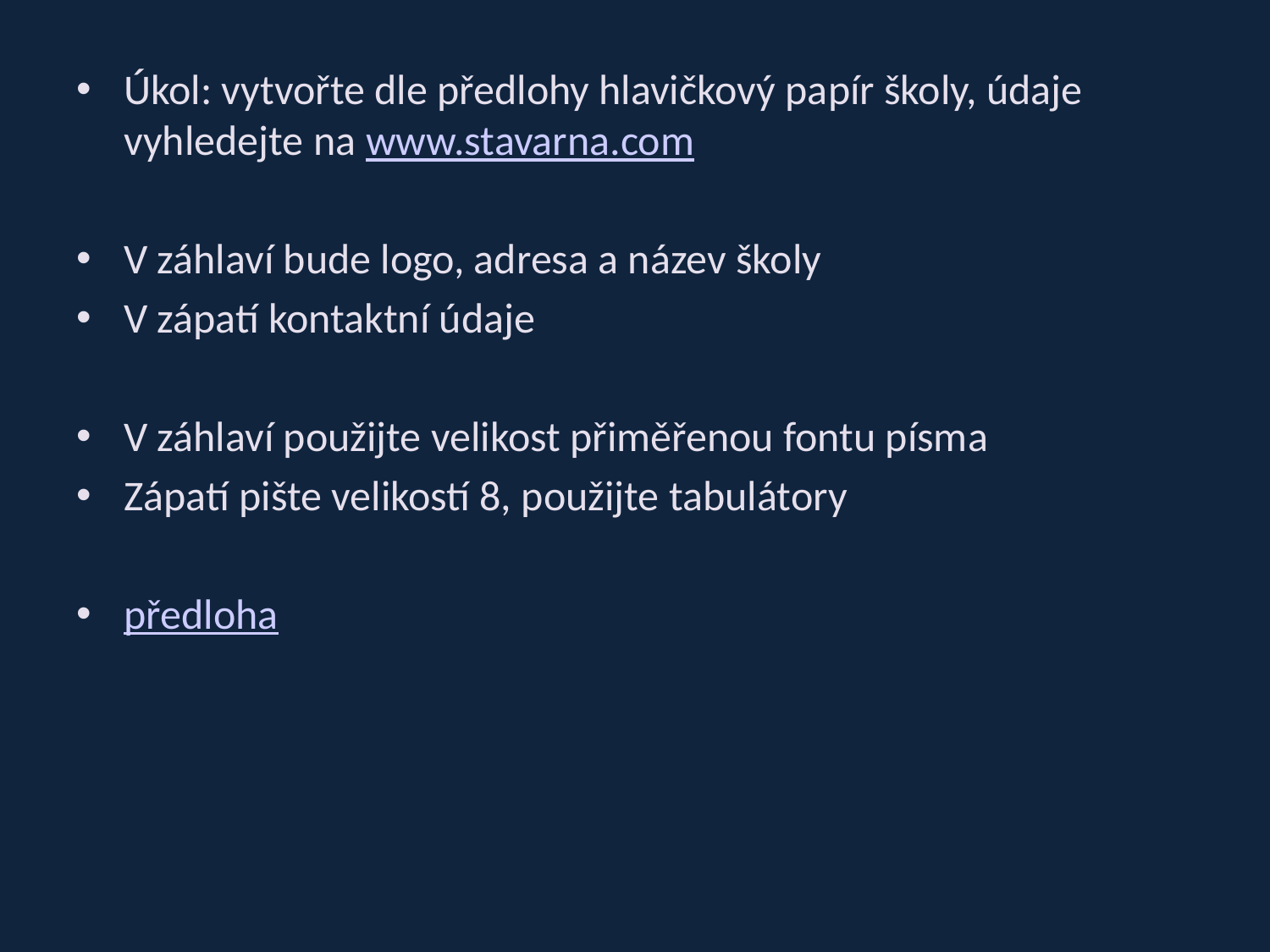

Úkol: vytvořte dle předlohy hlavičkový papír školy, údaje vyhledejte na www.stavarna.com

V záhlaví bude logo, adresa a název školy
V zápatí kontaktní údaje

V záhlaví použijte velikost přiměřenou fontu písma
Zápatí pište velikostí 8, použijte tabulátory

předloha